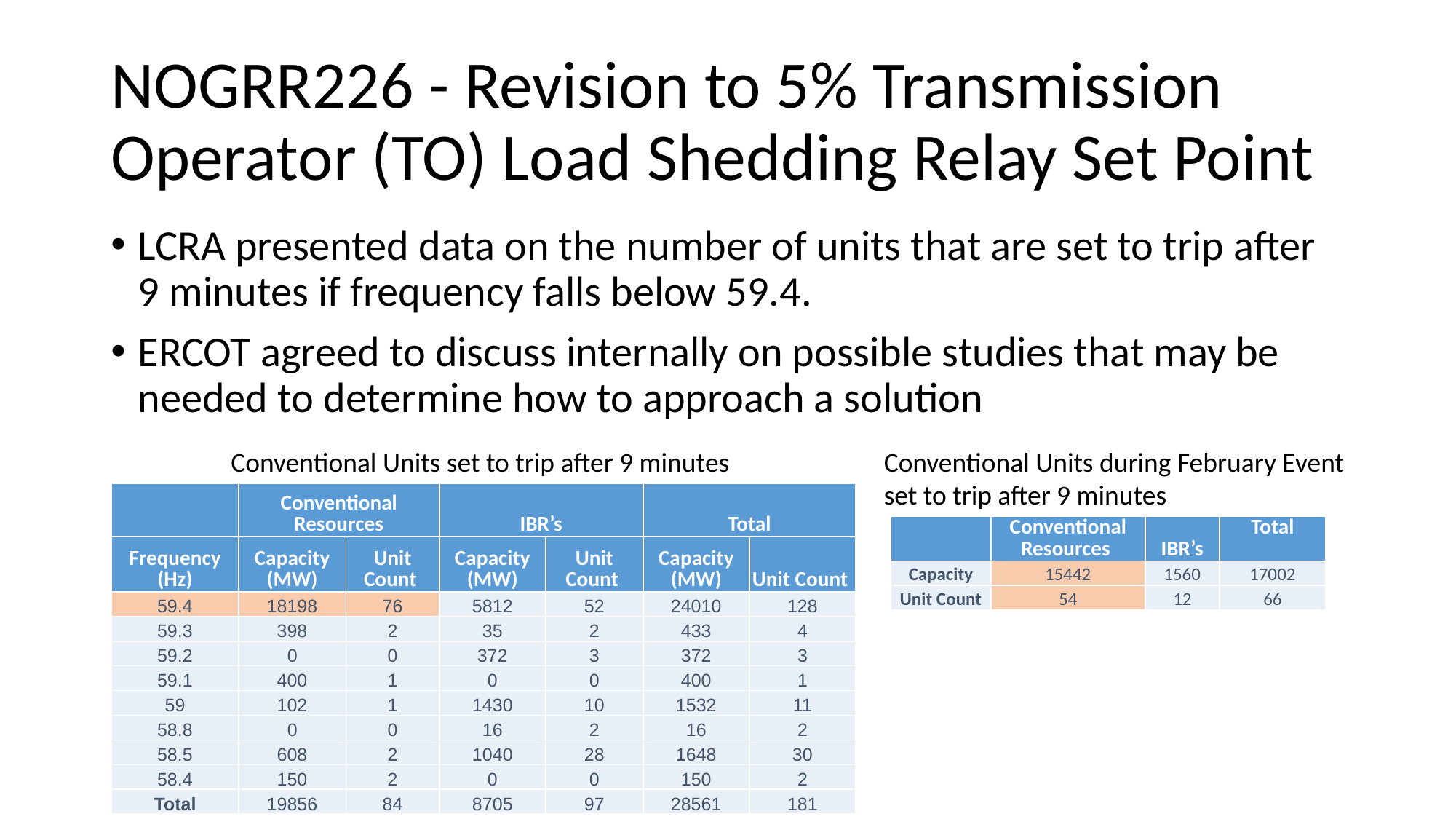

# NOGRR226 - Revision to 5% Transmission Operator (TO) Load Shedding Relay Set Point
LCRA presented data on the number of units that are set to trip after 9 minutes if frequency falls below 59.4.
ERCOT agreed to discuss internally on possible studies that may be needed to determine how to approach a solution
Conventional Units set to trip after 9 minutes
Conventional Units during February Event set to trip after 9 minutes
|  | Conventional Resources |  | IBR’s |  | Total |  |
| --- | --- | --- | --- | --- | --- | --- |
| Frequency (Hz) | Capacity (MW) | Unit Count | Capacity (MW) | Unit Count | Capacity (MW) | Unit Count |
| 59.4 | 18198 | 76 | 5812 | 52 | 24010 | 128 |
| 59.3 | 398 | 2 | 35 | 2 | 433 | 4 |
| 59.2 | 0 | 0 | 372 | 3 | 372 | 3 |
| 59.1 | 400 | 1 | 0 | 0 | 400 | 1 |
| 59 | 102 | 1 | 1430 | 10 | 1532 | 11 |
| 58.8 | 0 | 0 | 16 | 2 | 16 | 2 |
| 58.5 | 608 | 2 | 1040 | 28 | 1648 | 30 |
| 58.4 | 150 | 2 | 0 | 0 | 150 | 2 |
| Total | 19856 | 84 | 8705 | 97 | 28561 | 181 |
|  | Conventional Resources | IBR’s | Total |
| --- | --- | --- | --- |
| Capacity | 15442 | 1560 | 17002 |
| Unit Count | 54 | 12 | 66 |